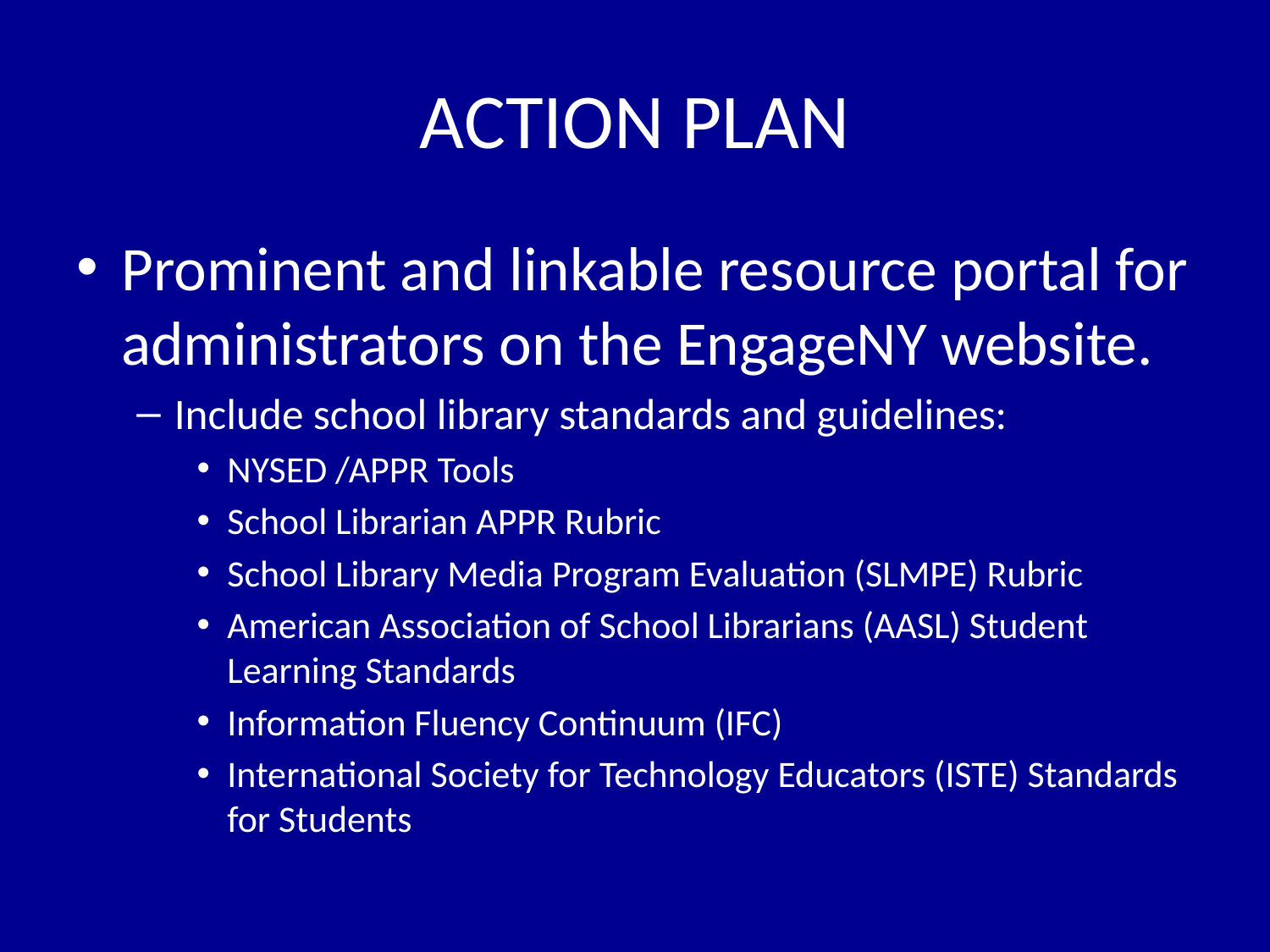

# ACTION PLAN
Prominent and linkable resource portal for administrators on the EngageNY website.
Include school library standards and guidelines:
NYSED /APPR Tools
School Librarian APPR Rubric
School Library Media Program Evaluation (SLMPE) Rubric
American Association of School Librarians (AASL) Student Learning Standards
Information Fluency Continuum (IFC)
International Society for Technology Educators (ISTE) Standards for Students